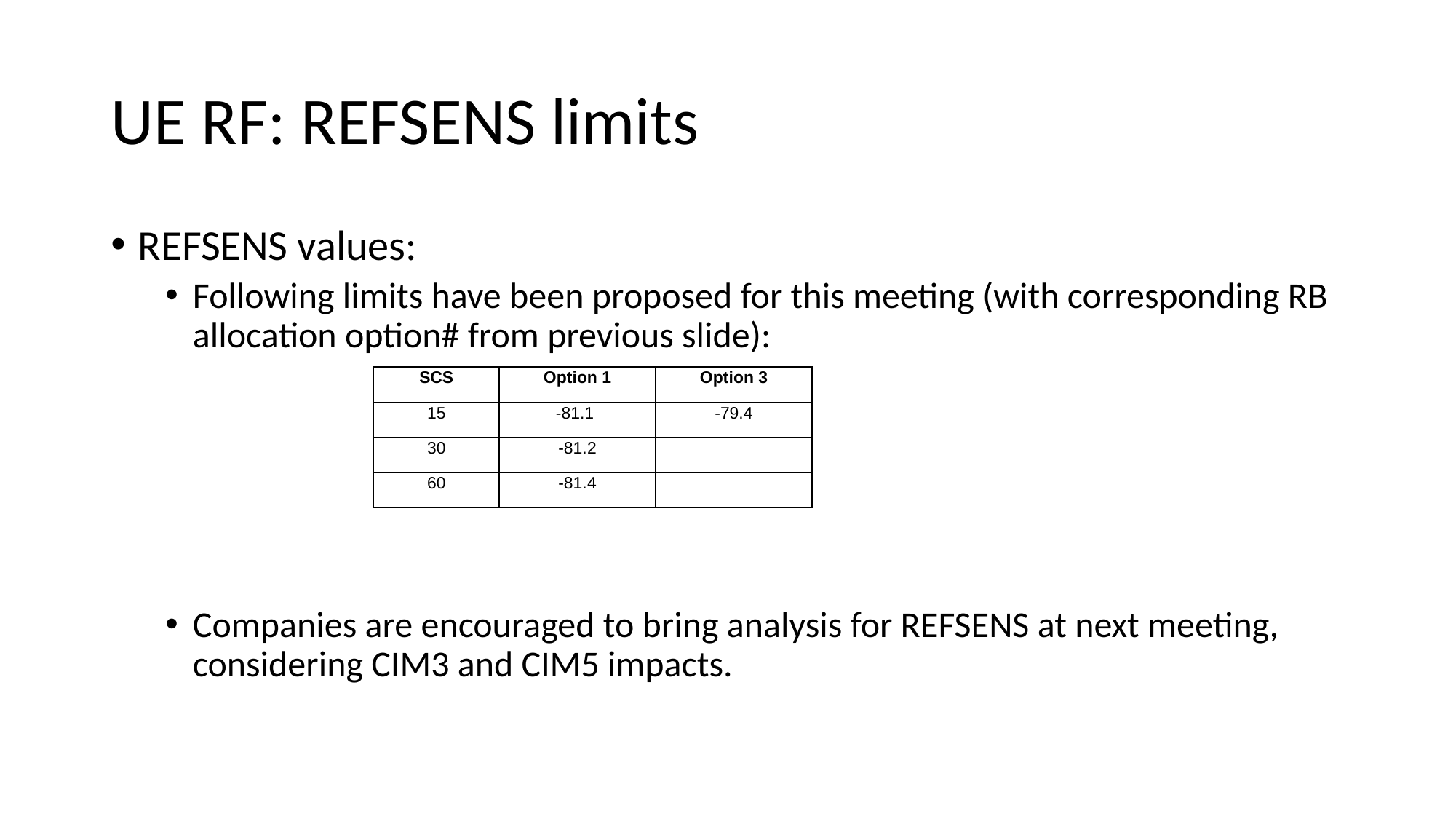

# UE RF: REFSENS limits
REFSENS values:
Following limits have been proposed for this meeting (with corresponding RB allocation option# from previous slide):

Companies are encouraged to bring analysis for REFSENS at next meeting, considering CIM3 and CIM5 impacts.

| SCS | Option 1 | Option 3 |
| --- | --- | --- |
| 15 | -81.1 | -79.4 |
| 30 | -81.2 |  |
| 60 | -81.4 |  |